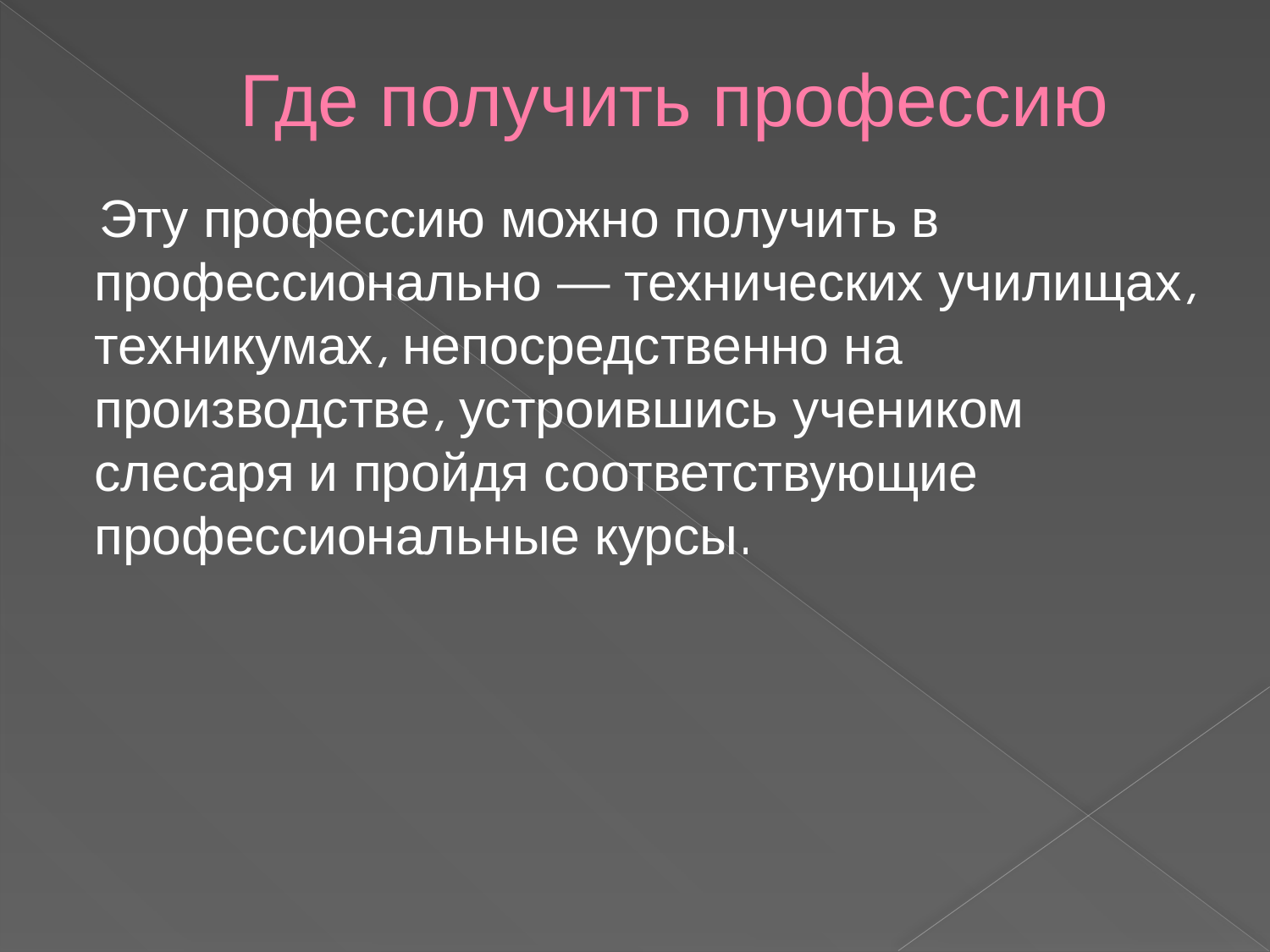

# Где получить профессию
    Эту профессию можно получить в профессионально — технических училищах, техникумах, непосредственно на производстве, устроившись учеником слесаря и пройдя соответствующие профессиональные курсы.